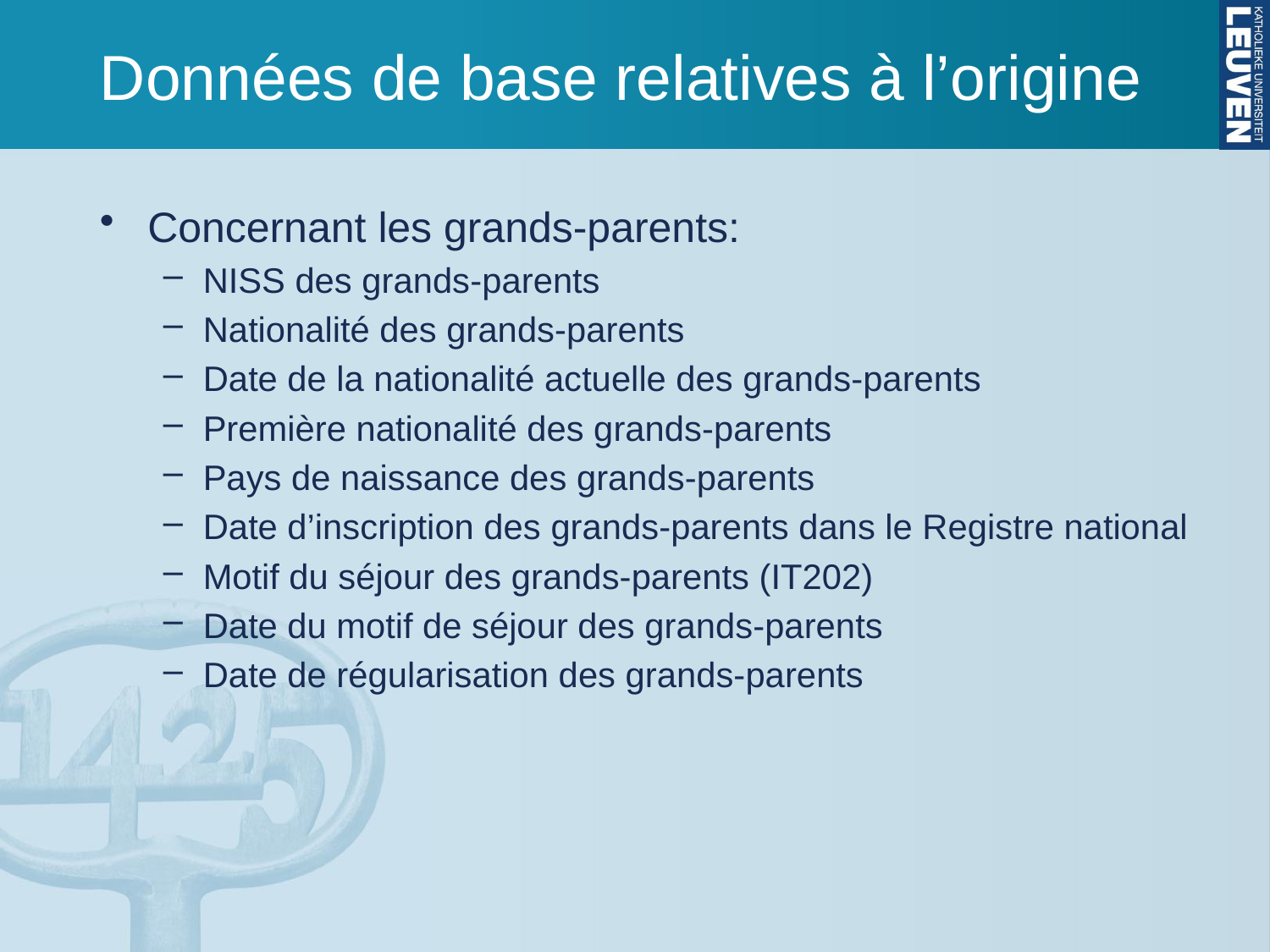

# Données de base relatives à l’origine
Concernant les grands-parents:
NISS des grands-parents
Nationalité des grands-parents
Date de la nationalité actuelle des grands-parents
Première nationalité des grands-parents
Pays de naissance des grands-parents
Date d’inscription des grands-parents dans le Registre national
Motif du séjour des grands-parents (IT202)
Date du motif de séjour des grands-parents
Date de régularisation des grands-parents